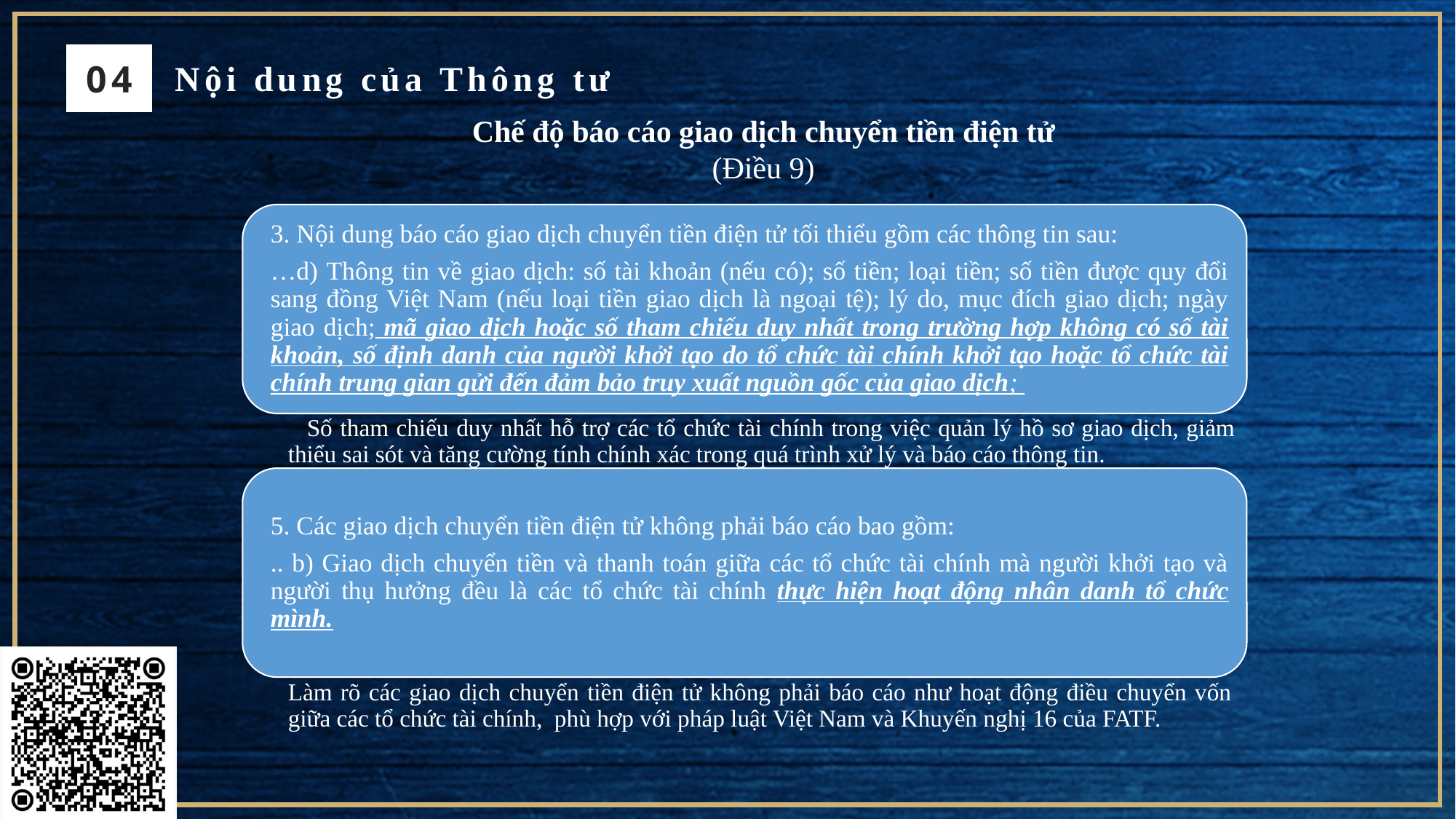

04
Nội dung của Thông tư
Chế độ báo cáo giao dịch chuyển tiền điện tử
(Điều 9)

3. Nội dung báo cáo giao dịch chuyển tiền điện tử tối thiểu gồm các thông tin sau:
…d) Thông tin về giao dịch: số tài khoản (nếu có); số tiền; loại tiền; số tiền được quy đổi sang đồng Việt Nam (nếu loại tiền giao dịch là ngoại tệ); lý do, mục đích giao dịch; ngày giao dịch; mã giao dịch hoặc số tham chiếu duy nhất trong trường hợp không có số tài khoản, số định danh của người khởi tạo do tổ chức tài chính khởi tạo hoặc tổ chức tài chính trung gian gửi đến đảm bảo truy xuất nguồn gốc của giao dịch;
   Số tham chiếu duy nhất hỗ trợ các tổ chức tài chính trong việc quản lý hồ sơ giao dịch, giảm thiểu sai sót và tăng cường tính chính xác trong quá trình xử lý và báo cáo thông tin.​
5. Các giao dịch chuyển tiền điện tử không phải báo cáo bao gồm:
.. b) Giao dịch chuyển tiền và thanh toán giữa các tổ chức tài chính mà người khởi tạo và người thụ hưởng đều là các tổ chức tài chính thực hiện hoạt động nhân danh tổ chức mình.
Làm rõ các giao dịch chuyển tiền điện tử không phải báo cáo như hoạt động điều chuyển vốn giữa các tổ chức tài chính,  phù hợp với pháp luật Việt Nam và Khuyến nghị 16 của FATF.